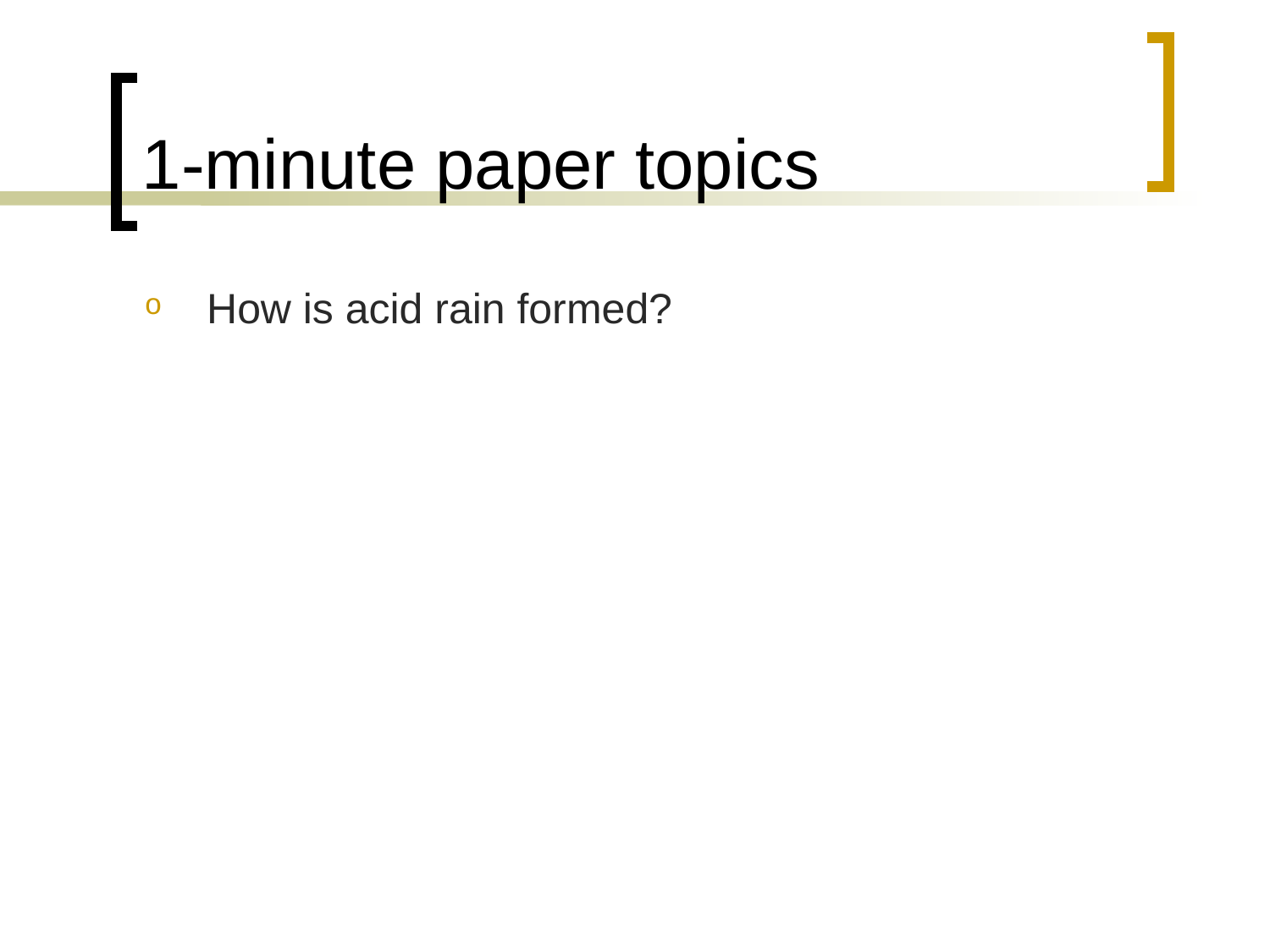

# 1-minute paper topics
How is acid rain formed?